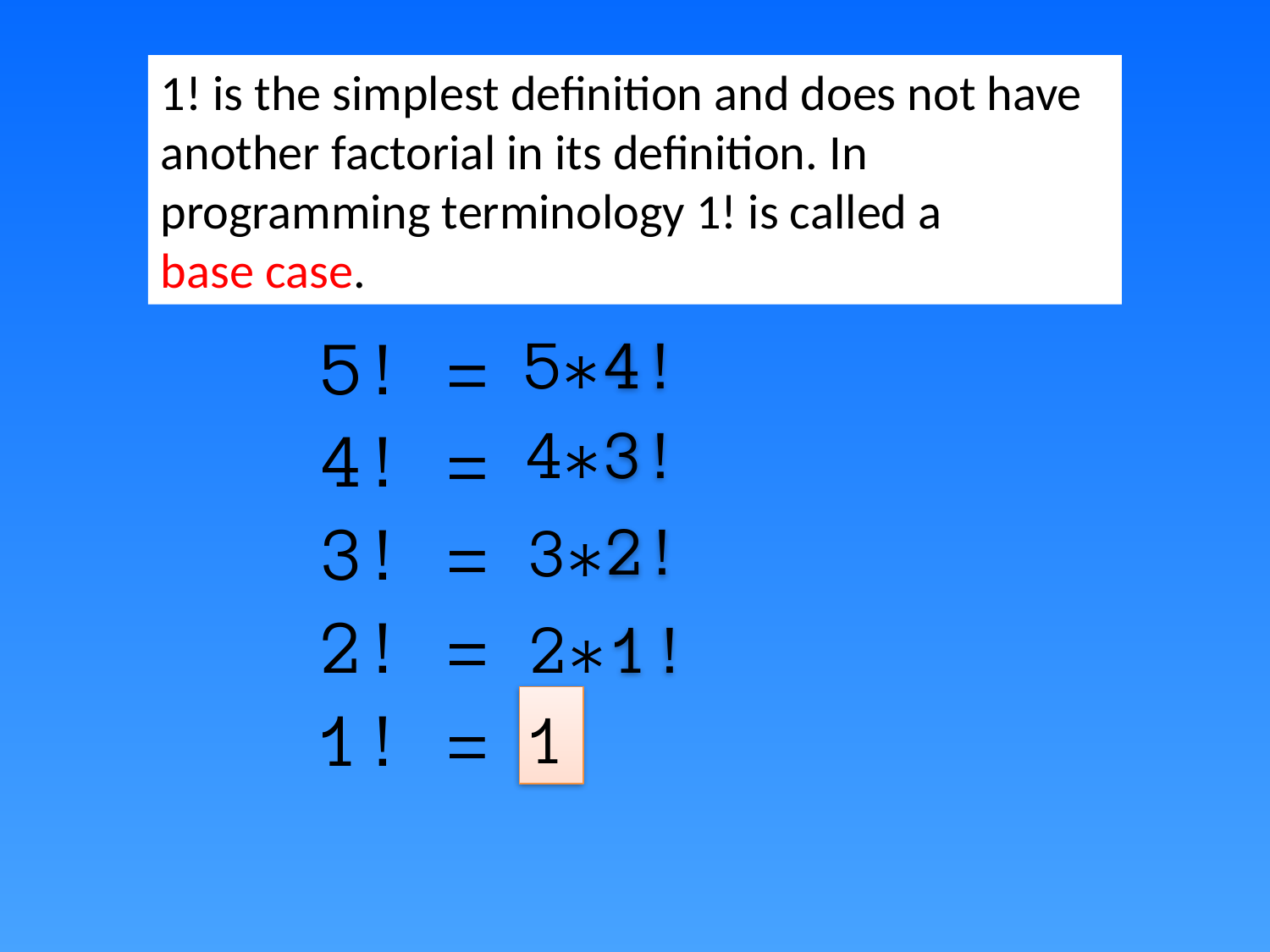

1! is the simplest definition and does not have another factorial in its definition. In programming terminology 1! is called a
base case.
5! =
4! =
3! =
2! =
1! =
5*
4!
4*
3!
2!
3*
2*
1!
1